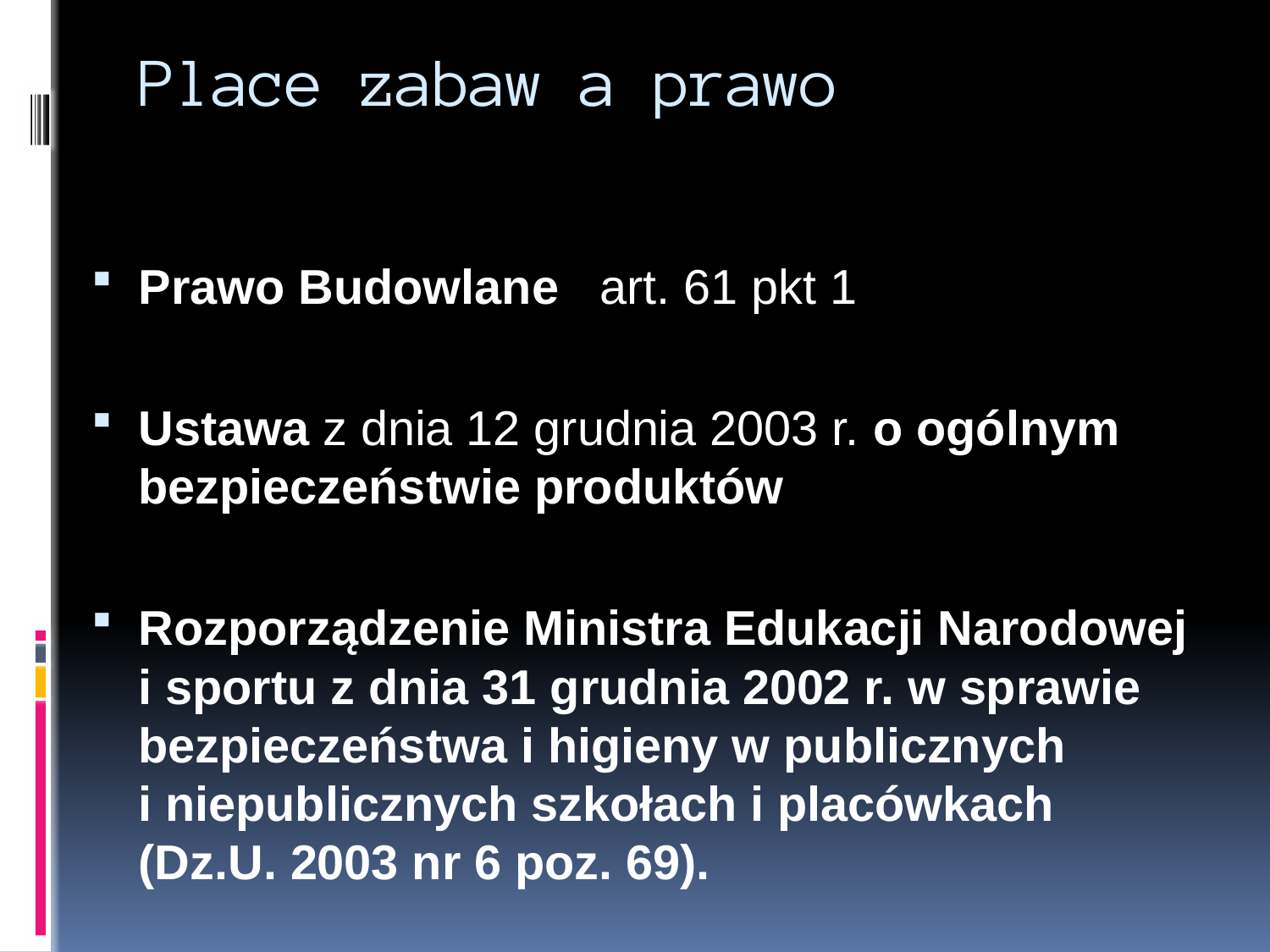

# Place zabaw a prawo

Prawo Budowlane   art. 61 pkt 1

Ustawa z dnia 12 grudnia 2003 r. o ogólnym bezpieczeństwie produktów

Rozporządzenie Ministra Edukacji Narodowej
i sportu z dnia 31 grudnia 2002 r. w sprawie bezpieczeństwa i higieny w publicznych
i niepublicznych szkołach i placówkach
(Dz.U. 2003 nr 6 poz. 69).